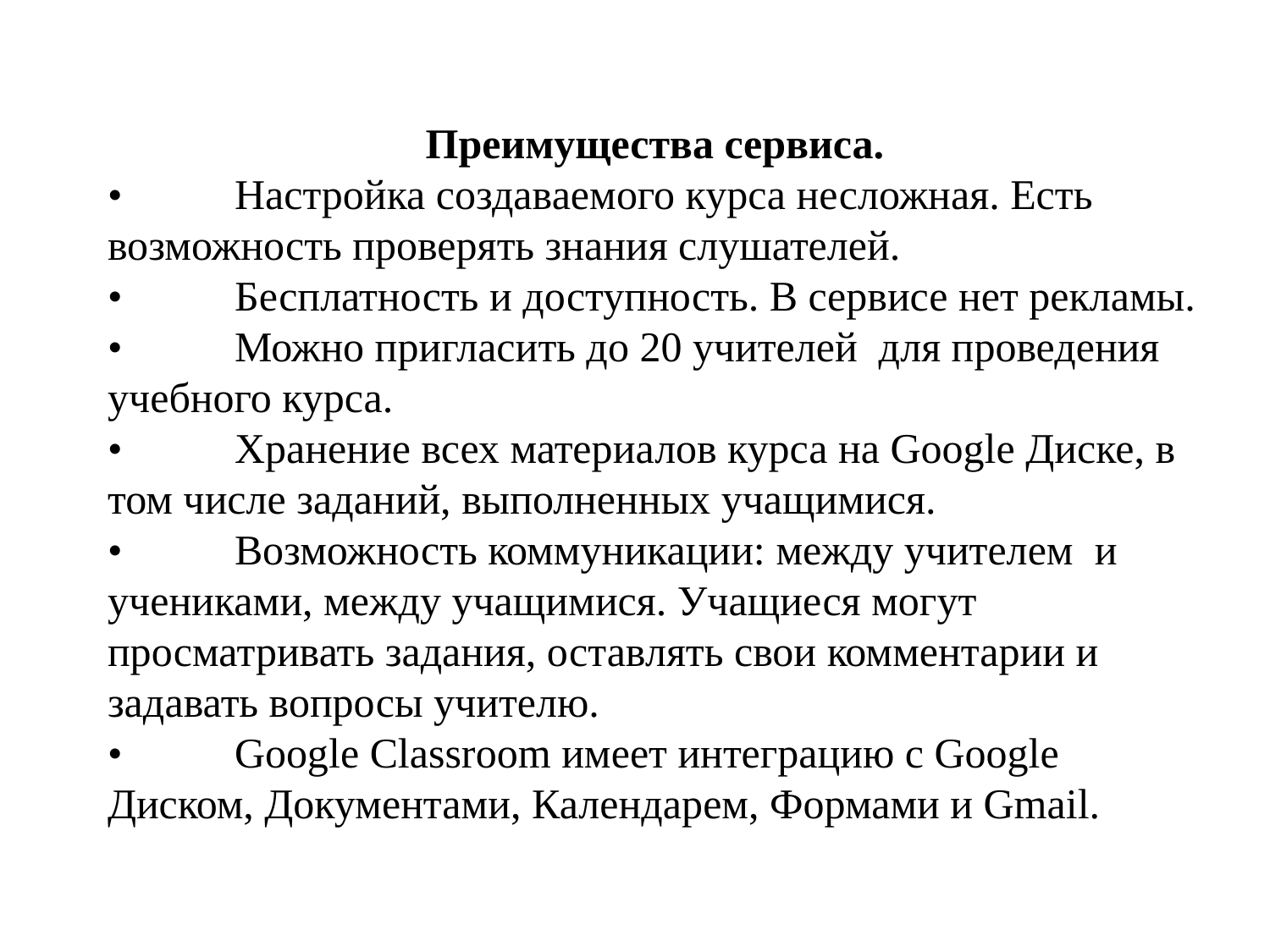

Преимущества сервиса.
•	Настройка создаваемого курса несложная. Есть возможность проверять знания слушателей.
•	Бесплатность и доступность. В сервисе нет рекламы.
•	Можно пригласить до 20 учителей  для проведения учебного курса.
•	Хранение всех материалов курса на Google Диске, в том числе заданий, выполненных учащимися.
•	Возможность коммуникации: между учителем  и учениками, между учащимися. Учащиеся могут просматривать задания, оставлять свои комментарии и задавать вопросы учителю.
•	Google Classroom имеет интеграцию с Google Диском, Документами, Календарем, Формами и Gmail.